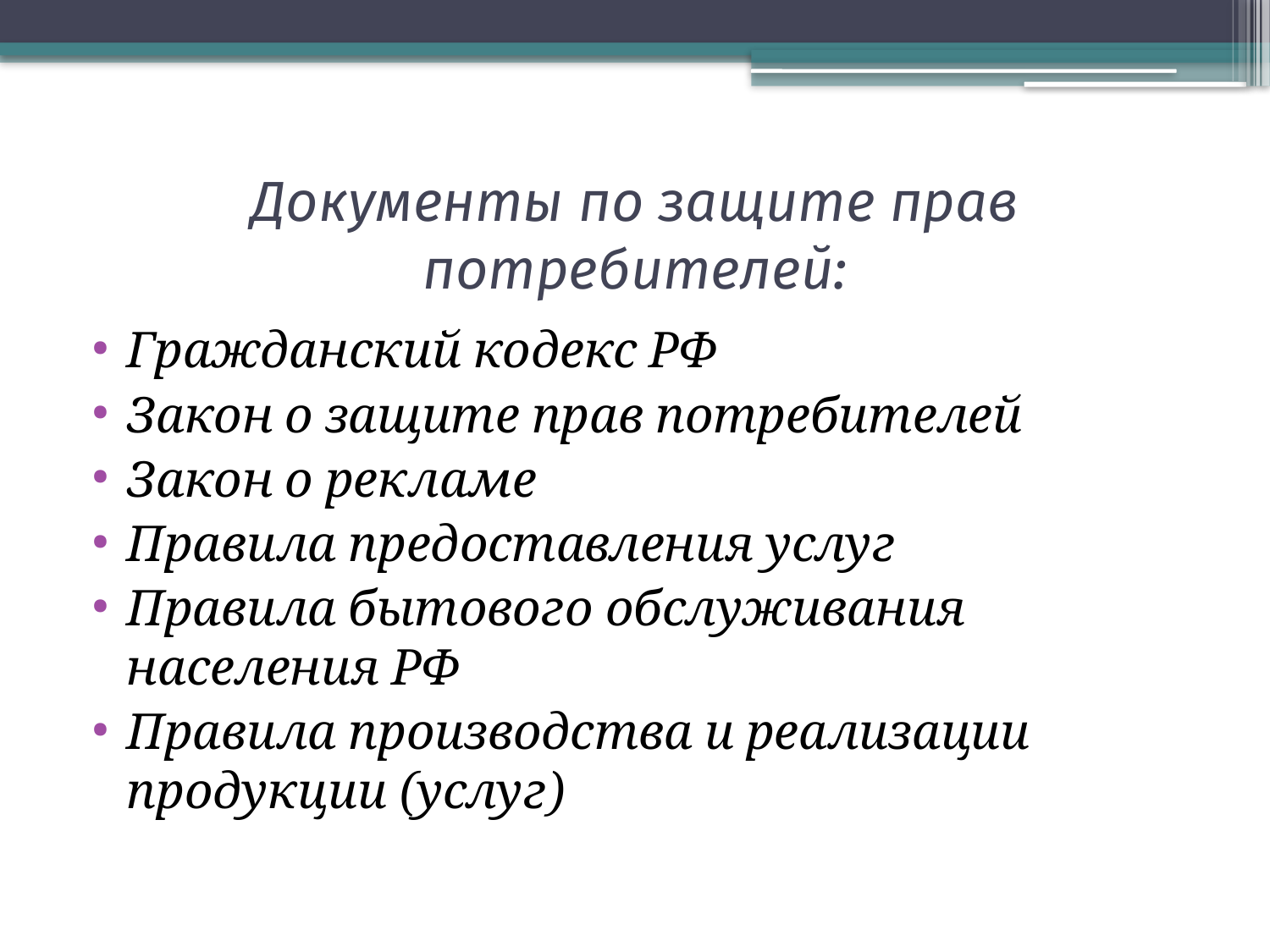

# Документы по защите прав потребителей:
Гражданский кодекс РФ
Закон о защите прав потребителей
Закон о рекламе
Правила предоставления услуг
Правила бытового обслуживания населения РФ
Правила производства и реализации продукции (услуг)